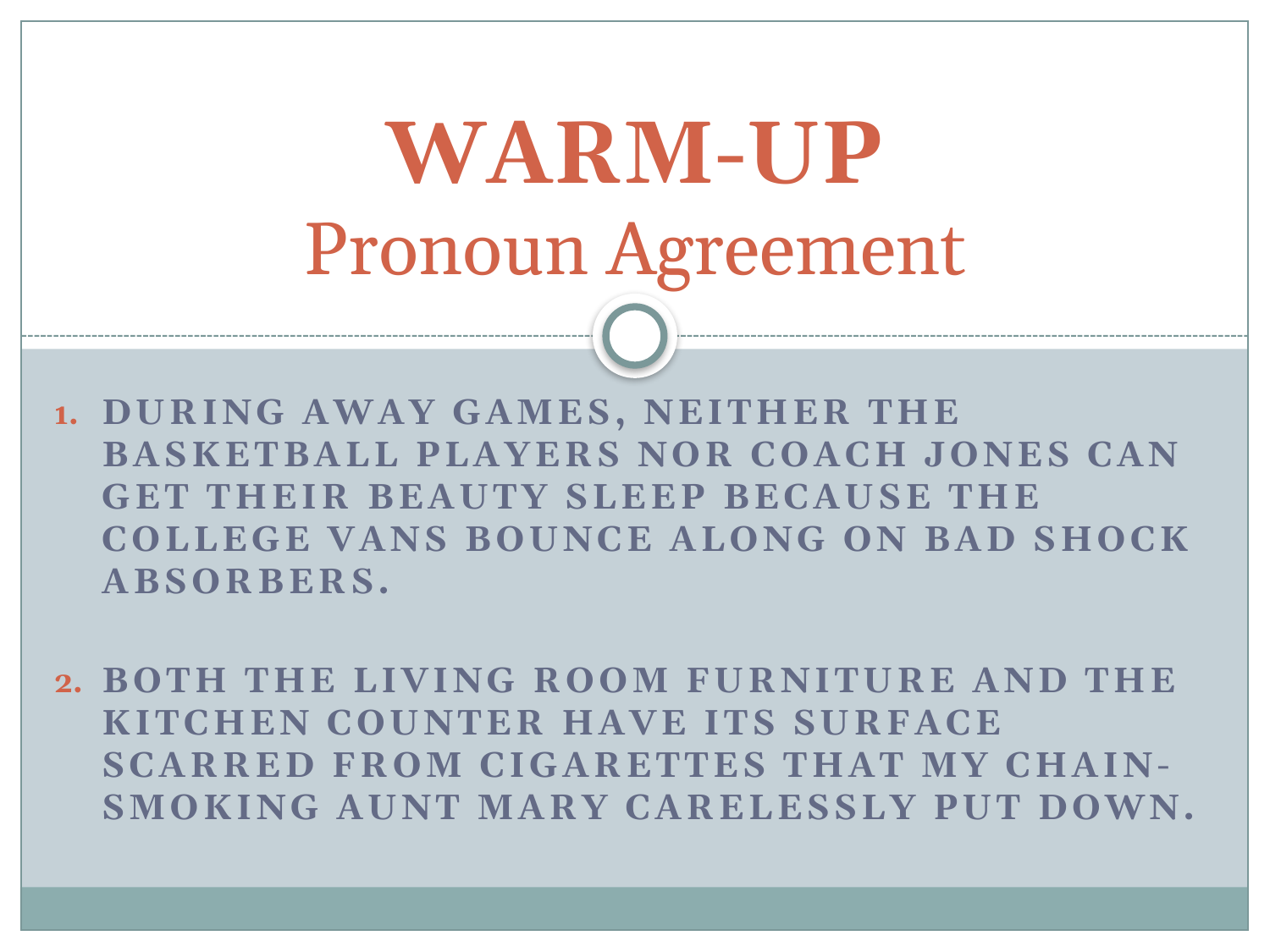

# WARM-UP Pronoun Agreement
During away games, neither the basketball players nor Coach Jones can get their beauty sleep because the college vans bounce along on bad shock absorbers.

Both the living room furniture and the kitchen counter have its surface scarred from cigarettes that my chain-smoking Aunt Mary carelessly put down.